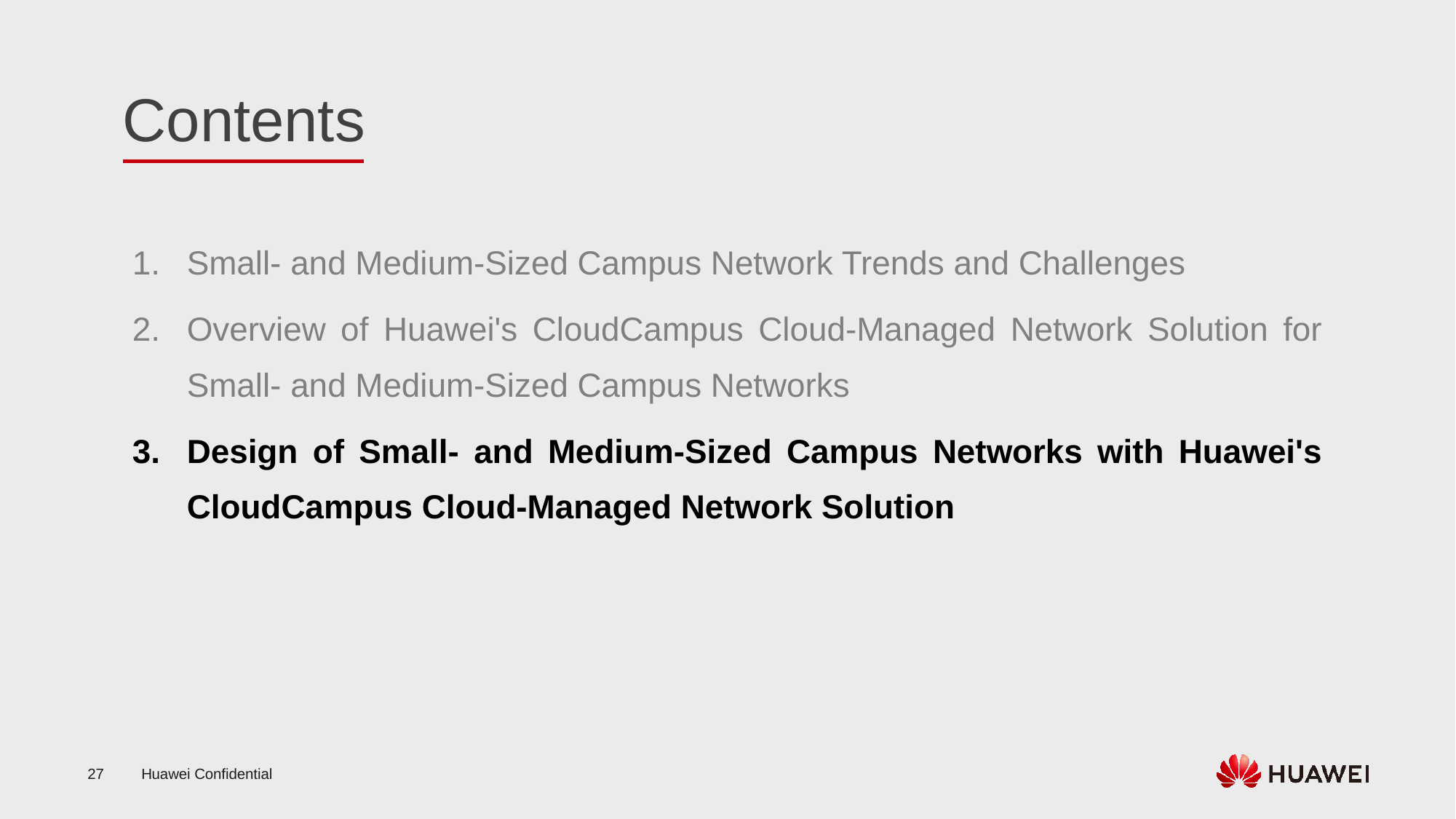

Small- and Medium-Sized Campus Network Trends and Challenges
Overview of Huawei's CloudCampus Cloud-Managed Network Solution for Small- and Medium-Sized Campus Networks
Design of Small- and Medium-Sized Campus Networks with Huawei's CloudCampus Cloud-Managed Network Solution